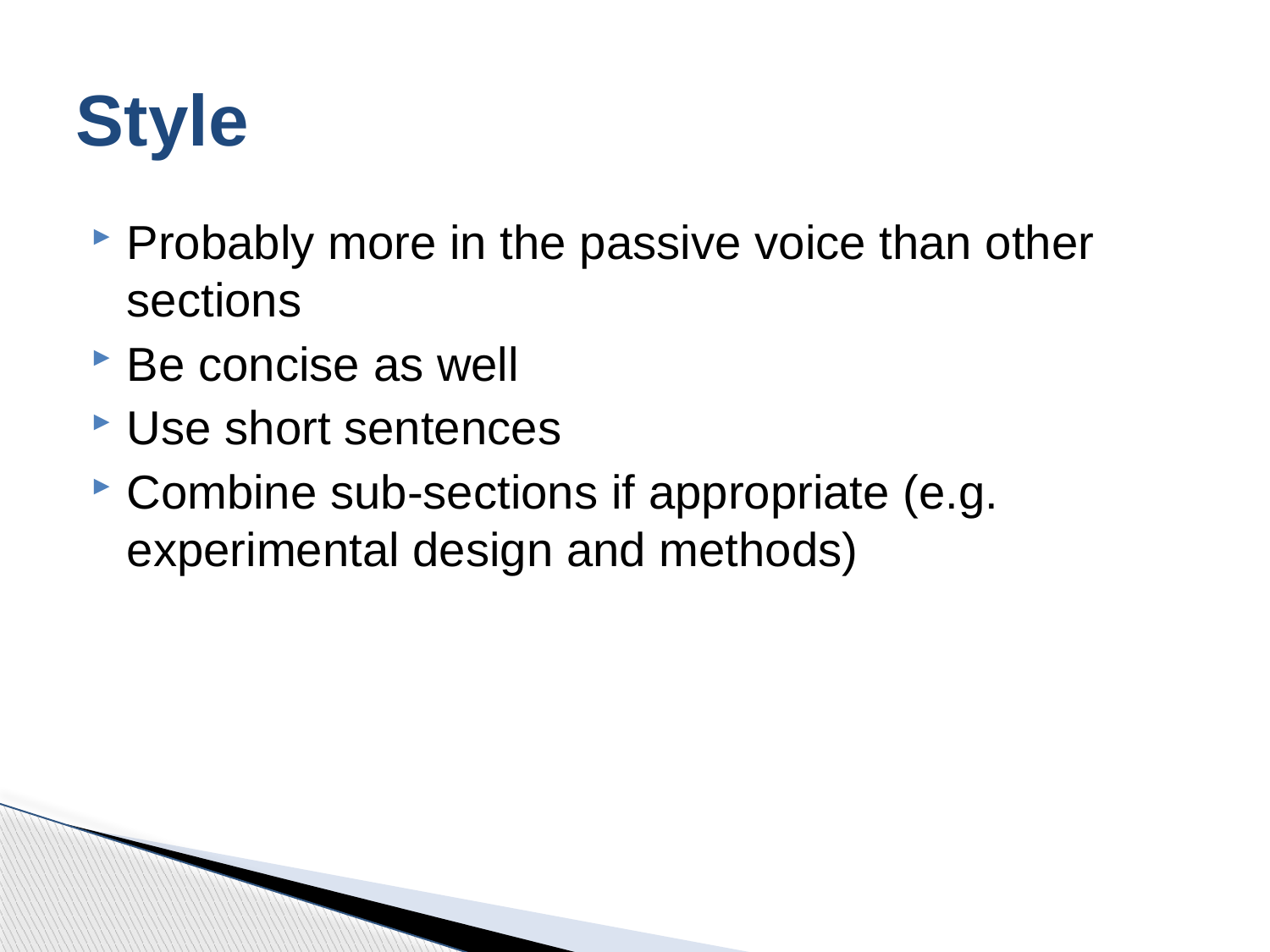

# Style
Probably more in the passive voice than other sections
Be concise as well
Use short sentences
Combine sub-sections if appropriate (e.g. experimental design and methods)